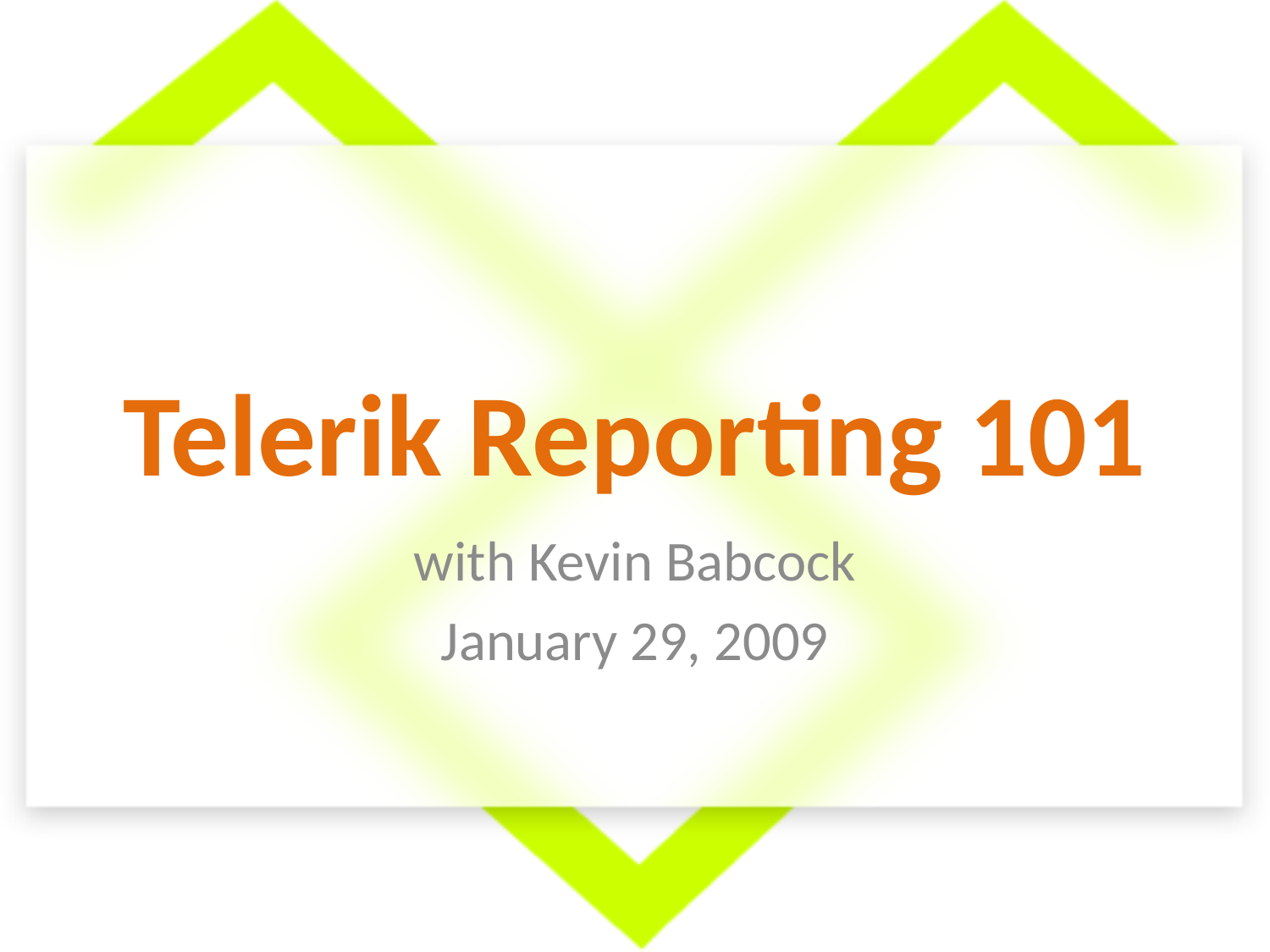

# Telerik Reporting 101
with Kevin Babcock
January 29, 2009